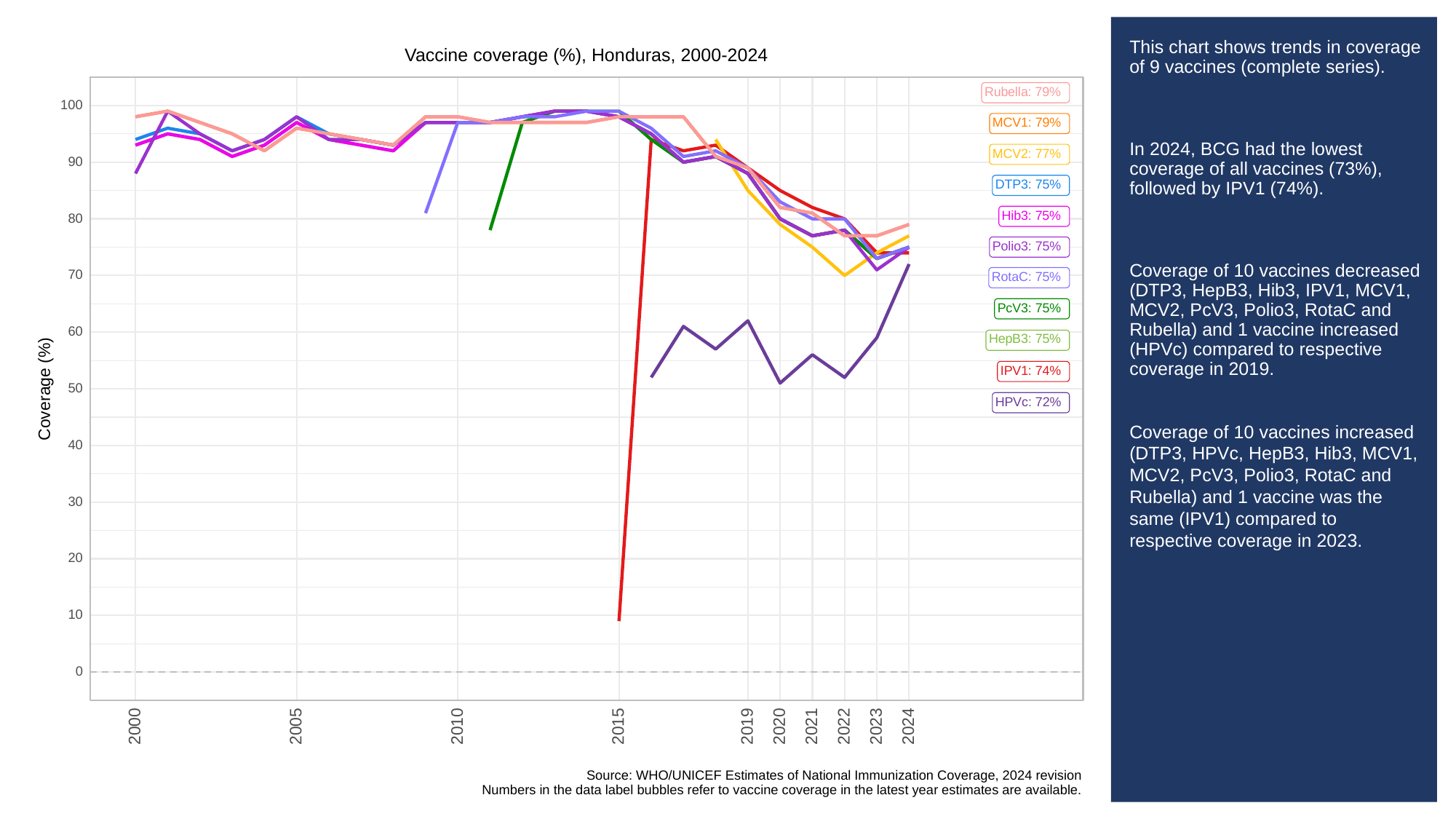

# This chart shows trends in coverage of 9 vaccines (complete series).

In 2024, BCG had the lowest coverage of all vaccines (73%), followed by IPV1 (74%).

Coverage of 10 vaccines decreased (DTP3, HepB3, Hib3, IPV1, MCV1, MCV2, PcV3, Polio3, RotaC and Rubella) and 1 vaccine increased (HPVc) compared to respective coverage in 2019.

Coverage of 10 vaccines increased (DTP3, HPVc, HepB3, Hib3, MCV1, MCV2, PcV3, Polio3, RotaC and Rubella) and 1 vaccine was the same (IPV1) compared to respective coverage in 2023.

Vaccine coverage (%), Honduras, 2000-2024

Rubella: 79%

100

MCV1: 79%

MCV2: 77%

90

DTP3: 75%

Hib3: 75%
80

Polio3: 75%

70
RotaC: 75%

PcV3: 75%

60

HepB3: 75%

IPV1: 74%
Coverage (%)
50

HPVc: 72%

40

30

20

10

0

2023
2000
2005
2010
2015
2019
2020
2021
2022
2024
Source: WHO/UNICEF Estimates of National Immunization Coverage, 2024 revision
Numbers in the data label bubbles refer to vaccine coverage in the latest year estimates are available.